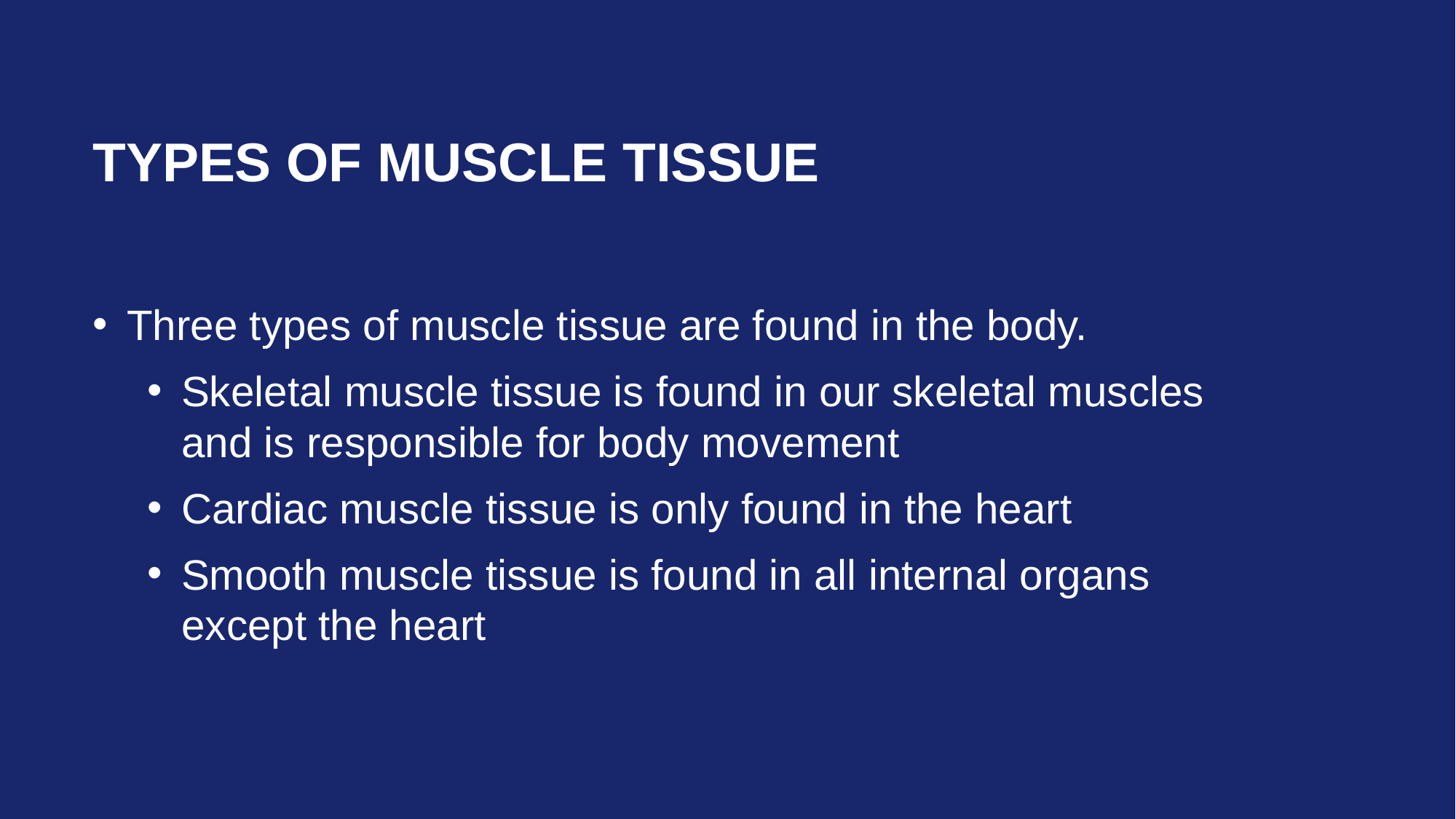

# Types of muscle tissue
Three types of muscle tissue are found in the body.
Skeletal muscle tissue is found in our skeletal muscles and is responsible for body movement
Cardiac muscle tissue is only found in the heart
Smooth muscle tissue is found in all internal organs except the heart